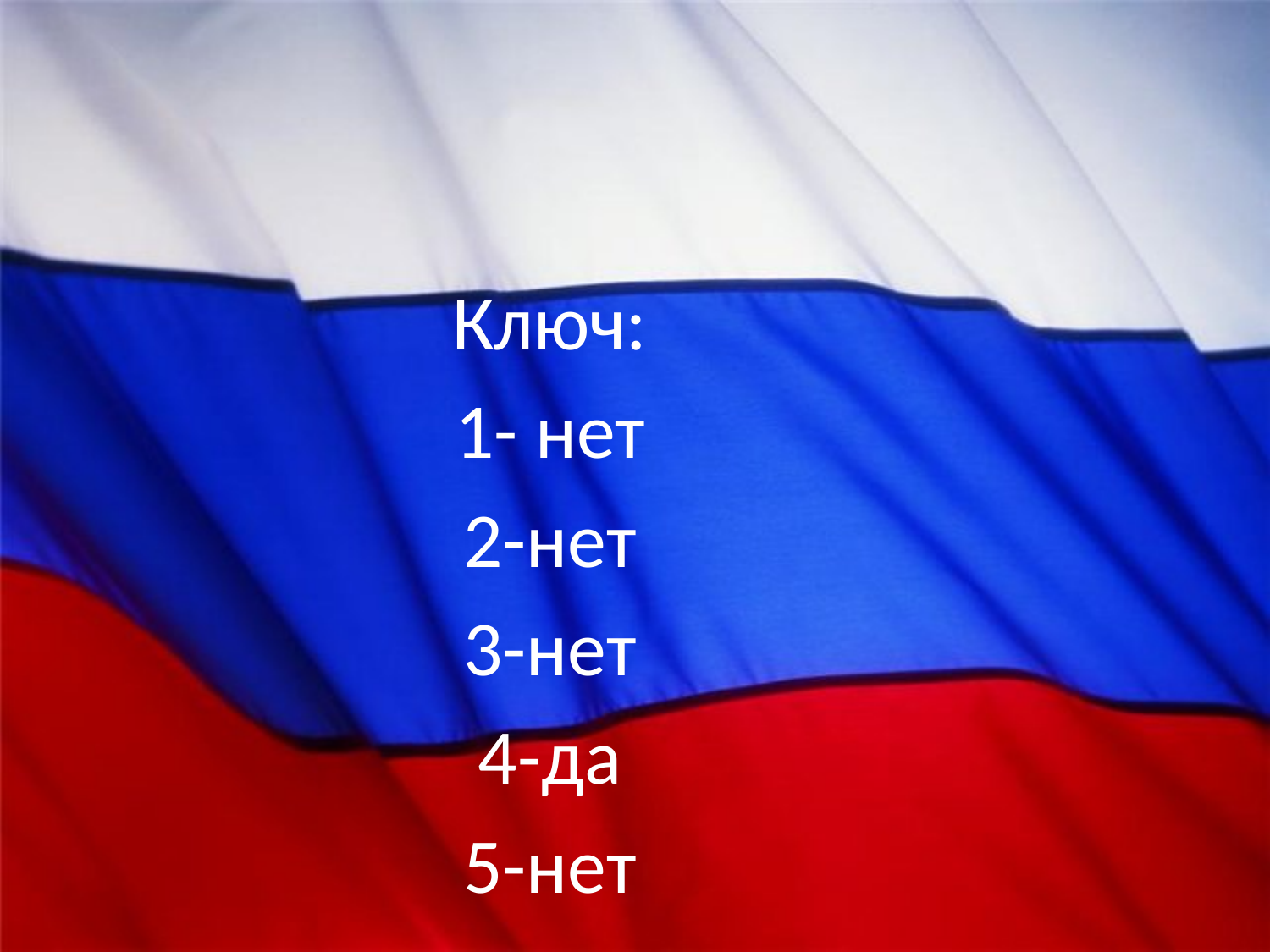

#
Ключ:
1- нет
2-нет
3-нет
4-да
5-нет